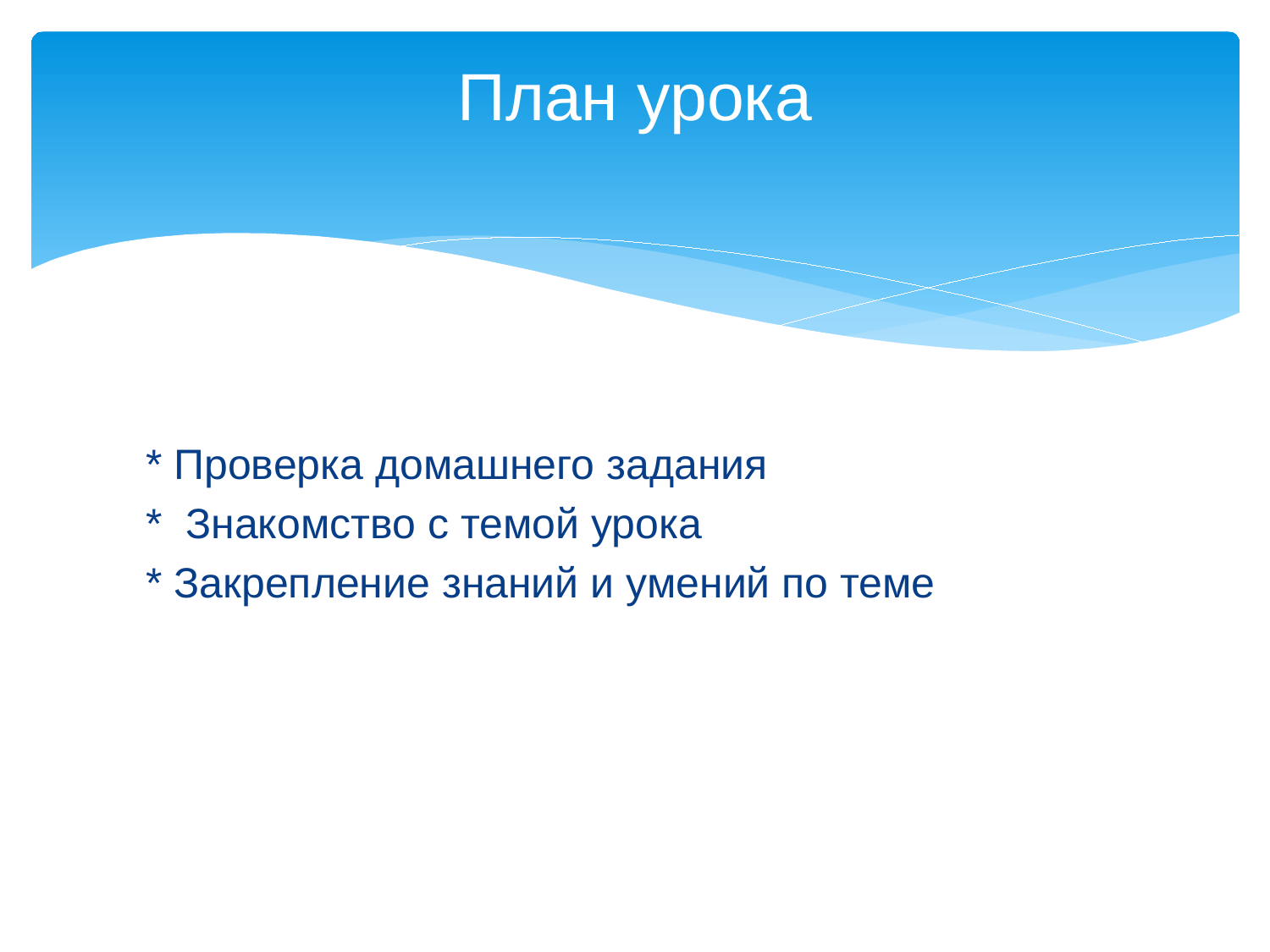

# План урока

 * Проверка домашнего задания
 *  Знакомство с темой урока
 * Закрепление знаний и умений по теме